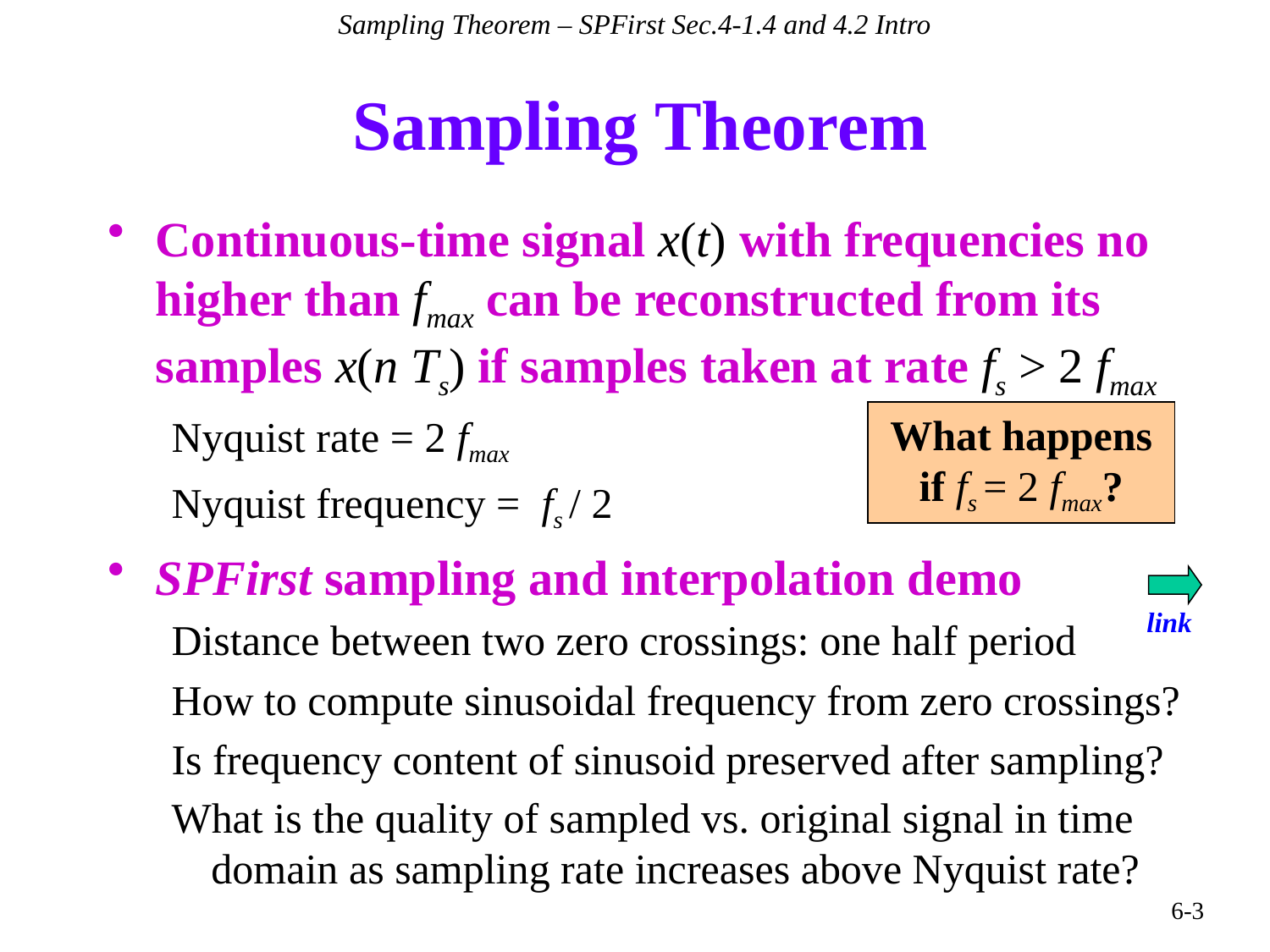

Sampling Theorem – SPFirst Sec.4-1.4 and 4.2 Intro
# Sampling Theorem
Continuous-time signal x(t) with frequencies no higher than fmax can be reconstructed from its samples x(n Ts) if samples taken at rate fs > 2 fmax
Nyquist rate = 2 fmax
Nyquist frequency =  fs / 2
What happens if fs = 2 fmax?
SPFirst sampling and interpolation demo
Distance between two zero crossings: one half period
How to compute sinusoidal frequency from zero crossings?
Is frequency content of sinusoid preserved after sampling?
What is the quality of sampled vs. original signal in time domain as sampling rate increases above Nyquist rate?

link
6-3